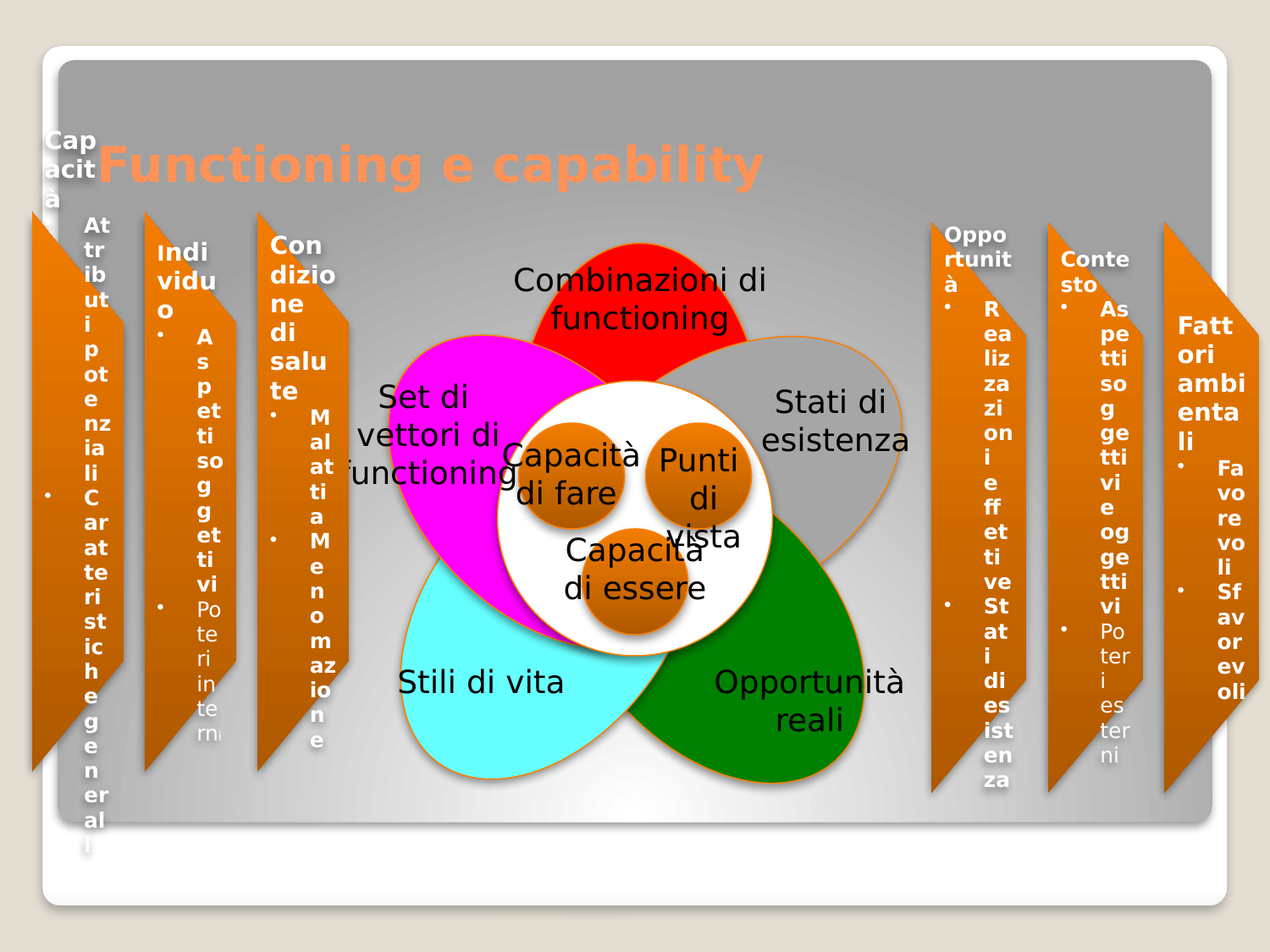

# Functioning e capability
Capacità
Attributi potenziali
Caratteristiche generali
Individuo
Aspetti soggettivi
Poteri interni
Condizione di salute
Opportunità
Realizzazioni effettive
Stati di esistenza
Contesto
Aspetti soggettivi e oggettivi
Poteri esterni
Fattori ambientali
Favorevoli
Sfavorevoli

Combinazioni di functioning

Set di
vettori di functioning
Stati di
 esistenza

Capacità di fare

Punti
di vista

Capacità di essere

Stili di vita
Opportunità reali